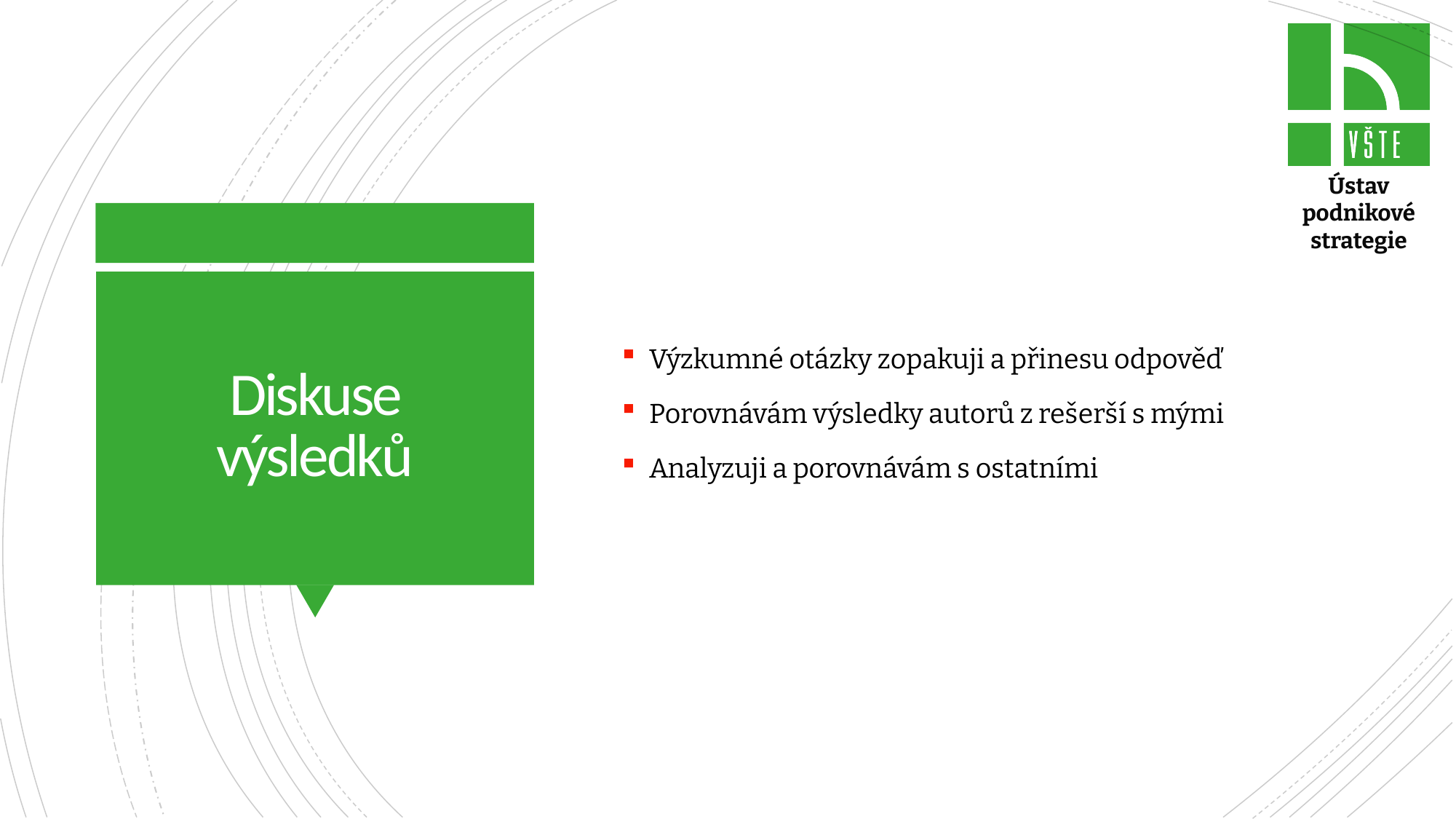

Výzkumné otázky zopakuji a přinesu odpověď
Porovnávám výsledky autorů z rešerší s mými
Analyzuji a porovnávám s ostatními
# Diskuse výsledků